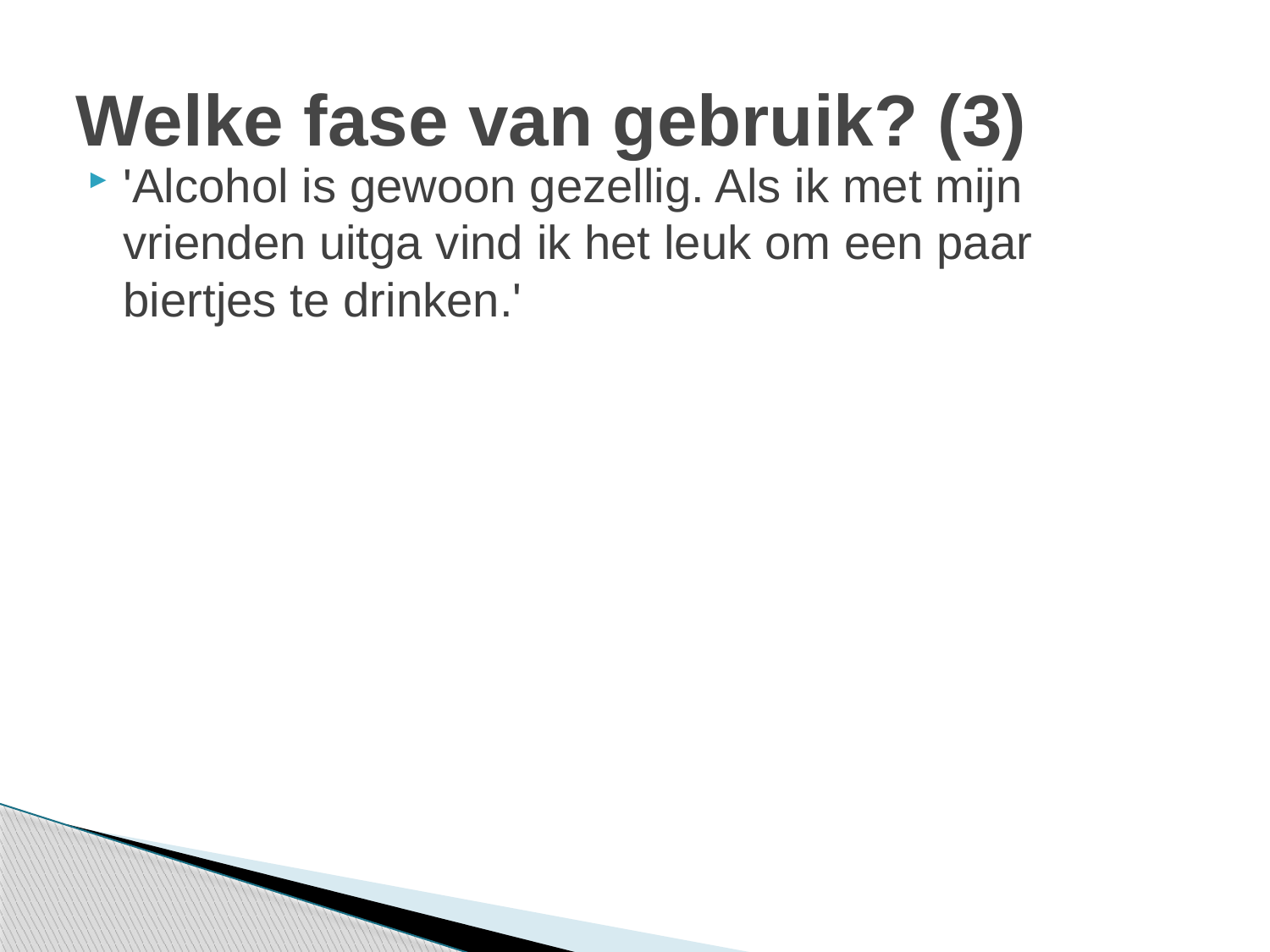

# Welke fase van gebruik? (3)
'Alcohol is gewoon gezellig. Als ik met mijn vrienden uitga vind ik het leuk om een paar biertjes te drinken.'